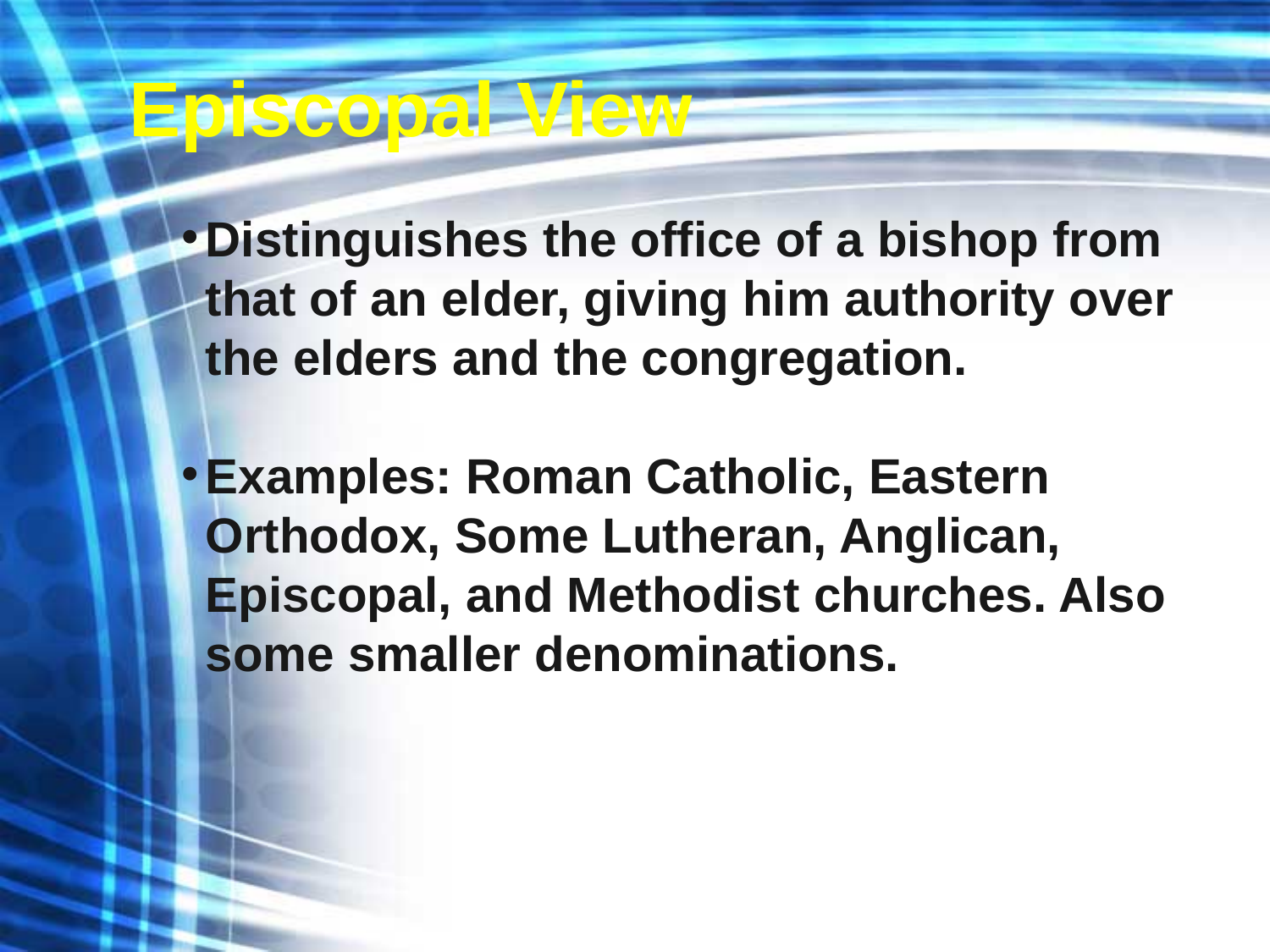

Episcopal View

Distinguishes the office of a bishop from that of an elder, giving him authority over the elders and the congregation.

Examples: Roman Catholic, Eastern Orthodox, Some Lutheran, Anglican, Episcopal, and Methodist churches. Also some smaller denominations.